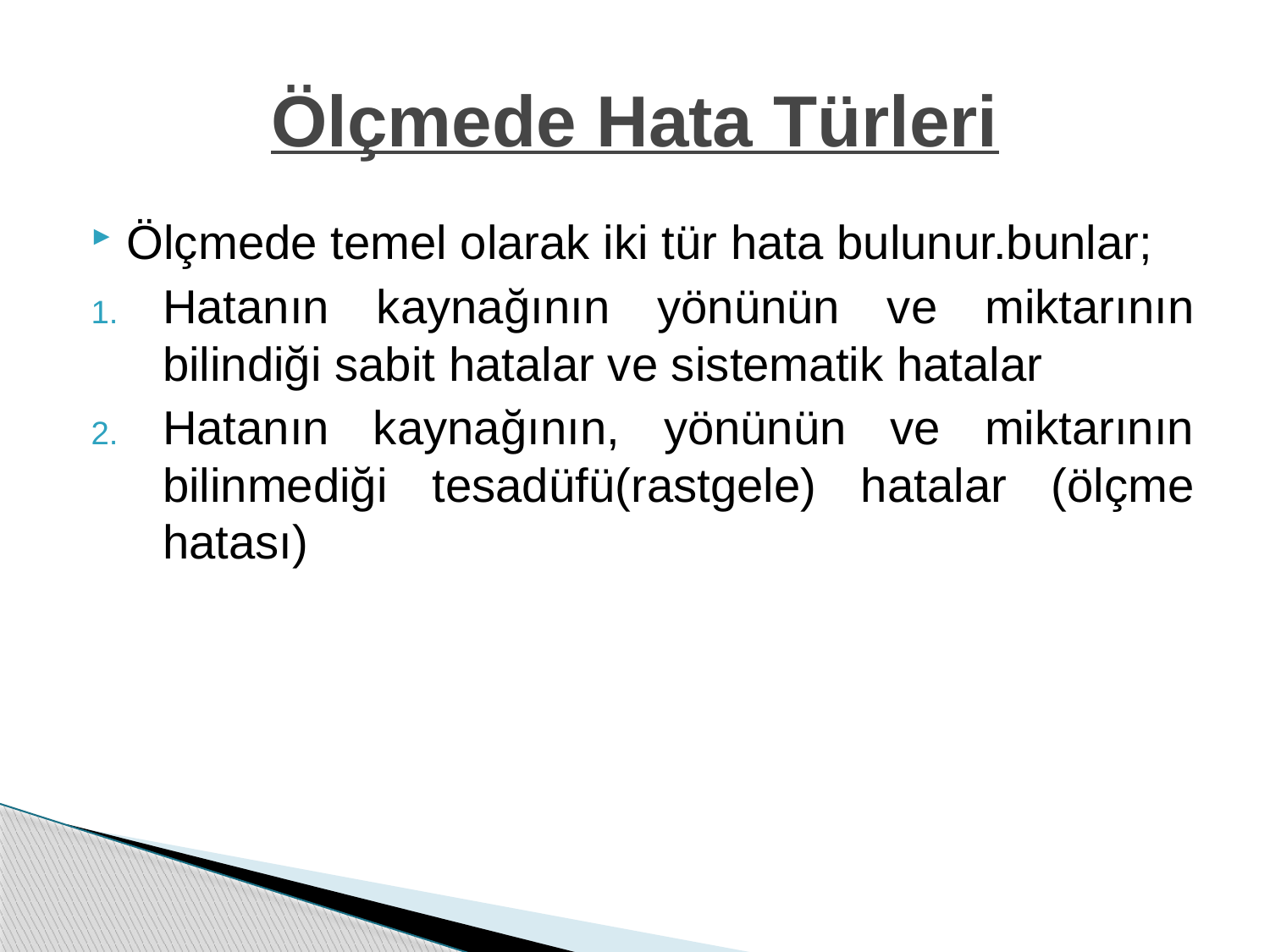

# Ölçmede Hata Türleri
Ölçmede temel olarak iki tür hata bulunur.bunlar;
Hatanın kaynağının yönünün ve miktarının bilindiği sabit hatalar ve sistematik hatalar
Hatanın kaynağının, yönünün ve miktarının bilinmediği tesadüfü(rastgele) hatalar (ölçme hatası)